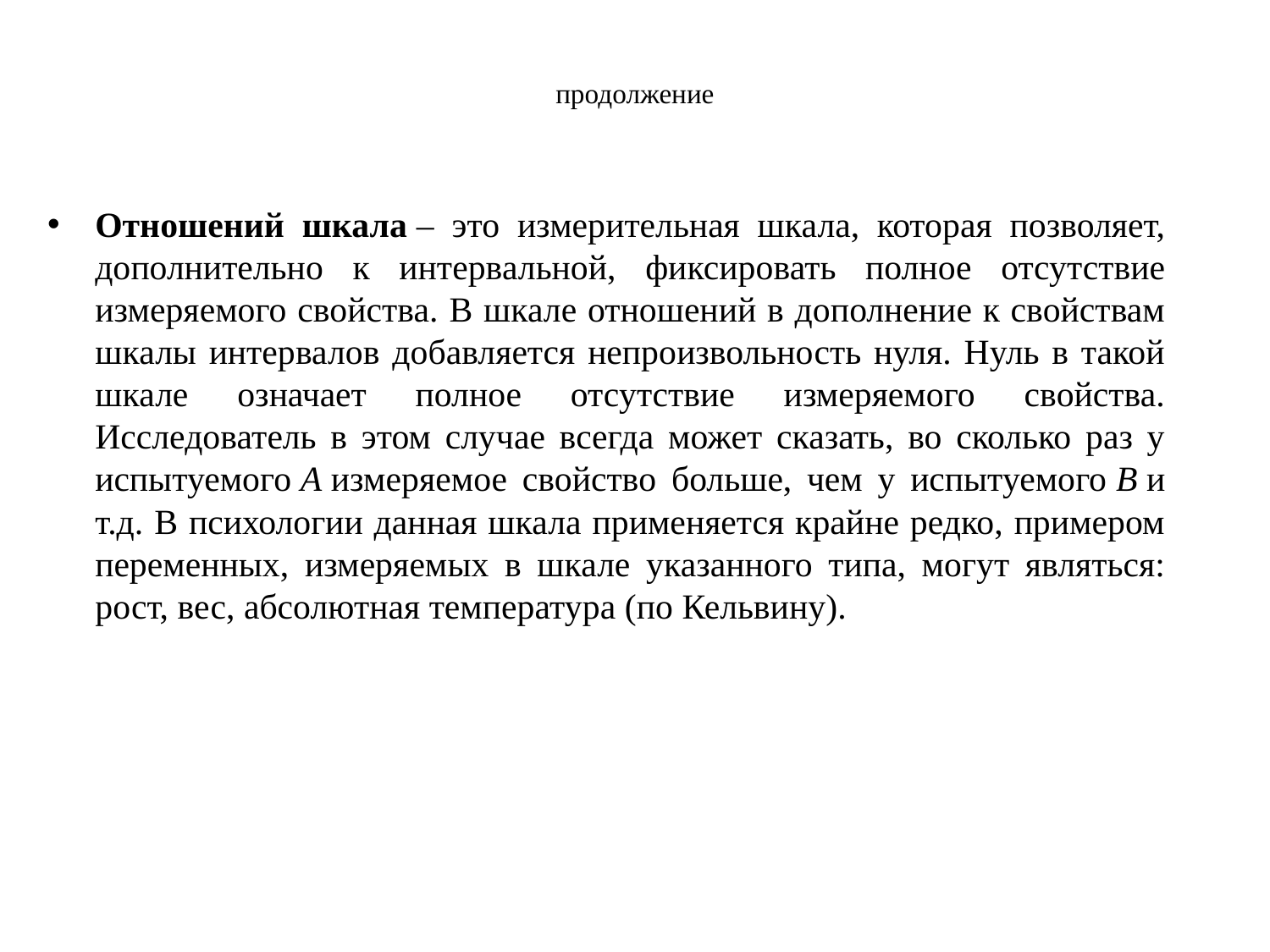

продолжение
Отношений шкала – это измерительная шкала, которая позволяет, дополнительно к интервальной, фиксировать полное отсутствие измеряемого свойства. В шкале отношений в дополнение к свойствам шкалы интервалов добавляется непроизвольность нуля. Нуль в такой шкале означает полное отсутствие измеряемого свойства. Исследователь в этом случае всегда может сказать, во сколько раз у испытуемого А измеряемое свойство больше, чем у испытуемого В и т.д. В психологии данная шкала применяется крайне редко, примером переменных, измеряемых в шкале указанного типа, могут являться: рост, вес, абсолютная температура (по Кельвину).